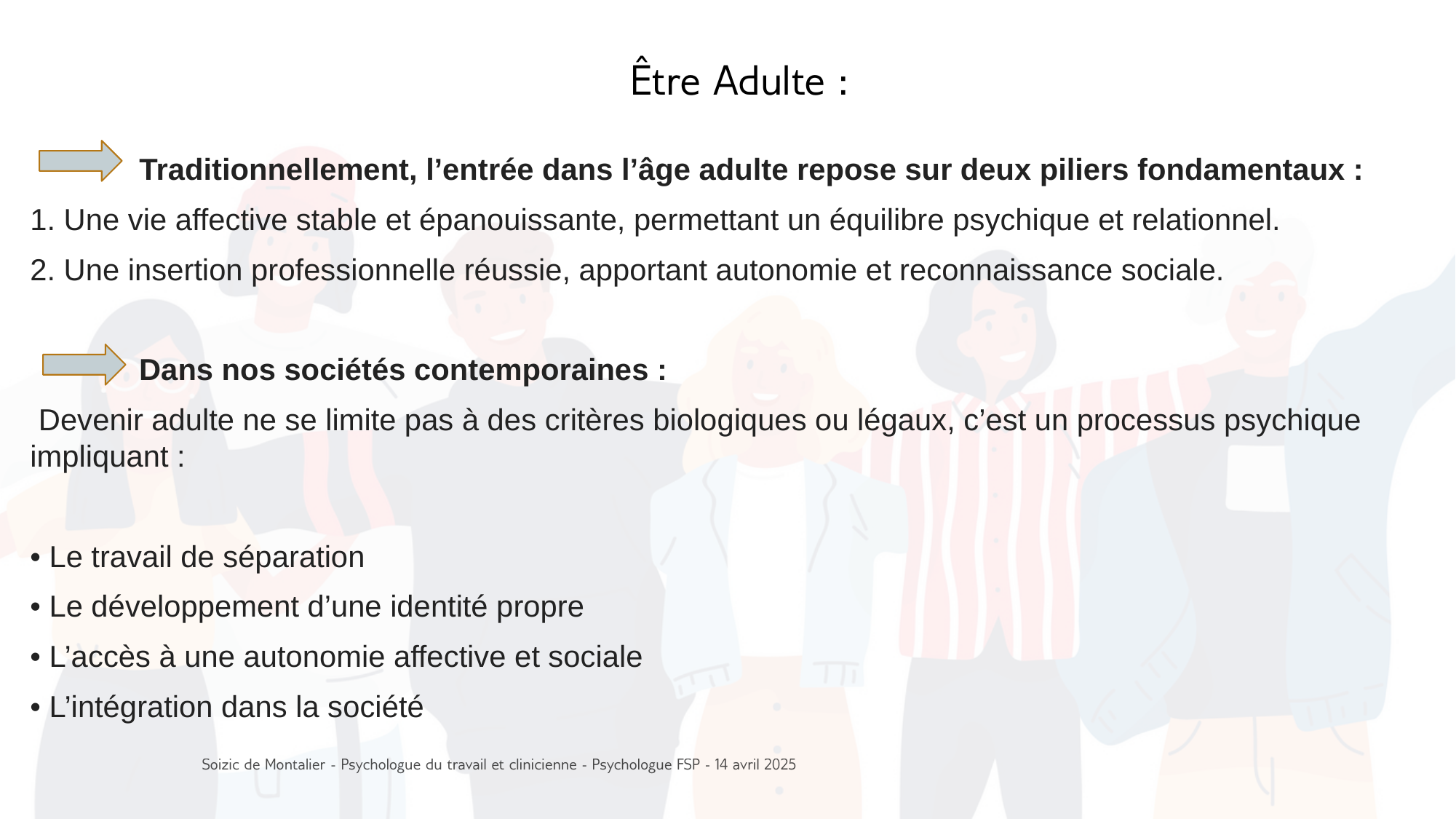

Être Adulte :

         	Traditionnellement, l’entrée dans l’âge adulte repose sur deux piliers fondamentaux :
1. Une vie affective stable et épanouissante, permettant un équilibre psychique et relationnel.
2. Une insertion professionnelle réussie, apportant autonomie et reconnaissance sociale.

             Dans nos sociétés contemporaines :
 Devenir adulte ne se limite pas à des critères biologiques ou légaux, c’est un processus psychique impliquant :

• Le travail de séparation
• Le développement d’une identité propre
• L’accès à une autonomie affective et sociale
• L’intégration dans la société

Soizic de Montalier - Psychologue du travail et clinicienne - Psychologue FSP - 14 avril 2025